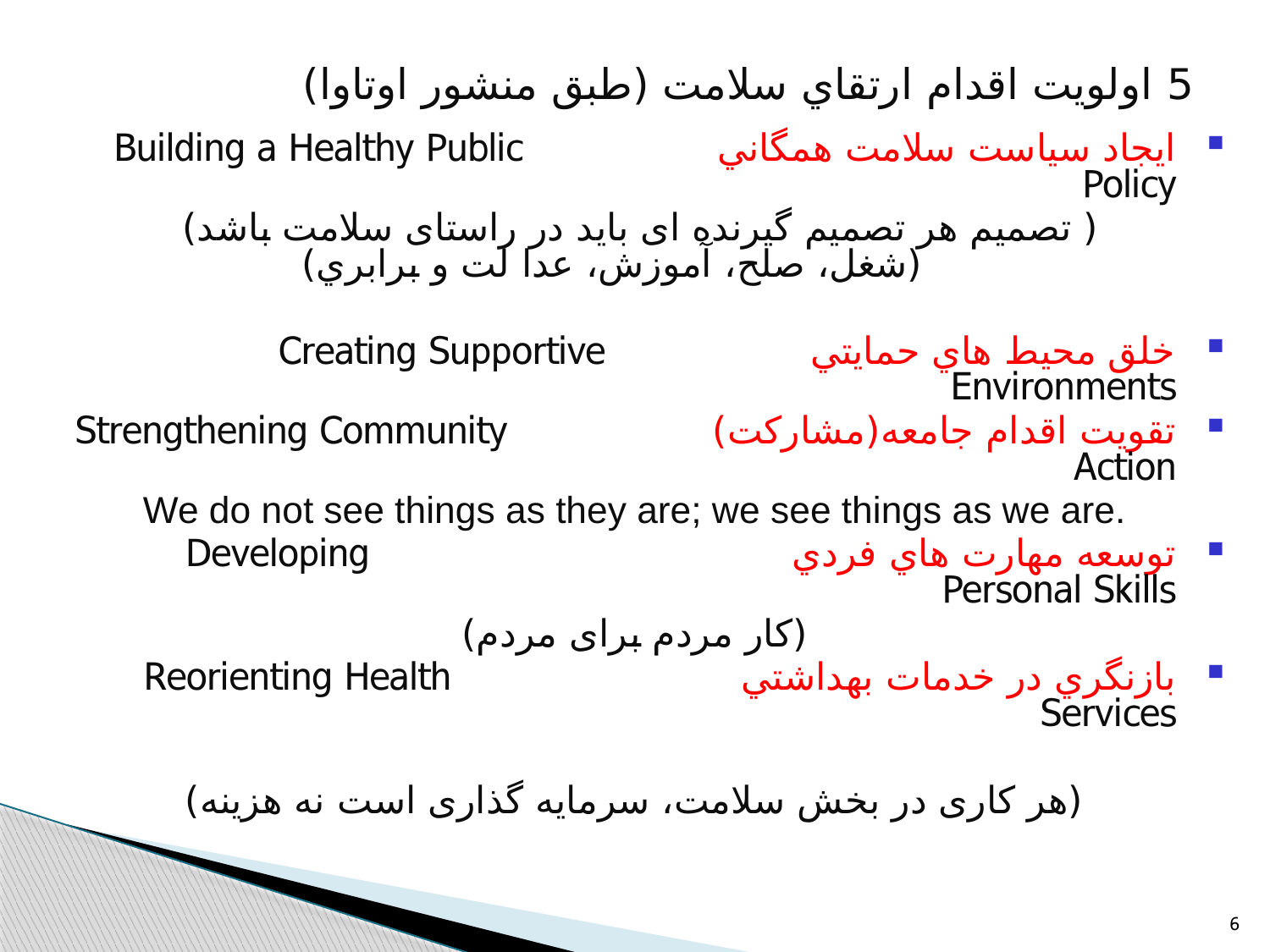

# 5 اولويت اقدام ارتقاي سلامت (طبق منشور اوتاوا)
ايجاد سياست سلامت همگاني                Building a Healthy Public Policy
( تصمیم هر تصمیم گیرنده ای باید در راستای سلامت باشد)
 (شغل، صلح، آموزش، عدا لت و برابري)

خلق محيط هاي حمايتي                 Creating Supportive Environments
تقويت اقدام جامعه(مشارکت)                 Strengthening Community Action
We do not see things as they are; we see things as we are.
توسعه مهارت هاي فردي                                   Developing Personal Skills
(کار مردم برای مردم)
بازنگري در خدمات بهداشتي                        Reorienting Health Services

(هر کاری در بخش سلامت، سرمایه گذاری است نه هزینه)

6